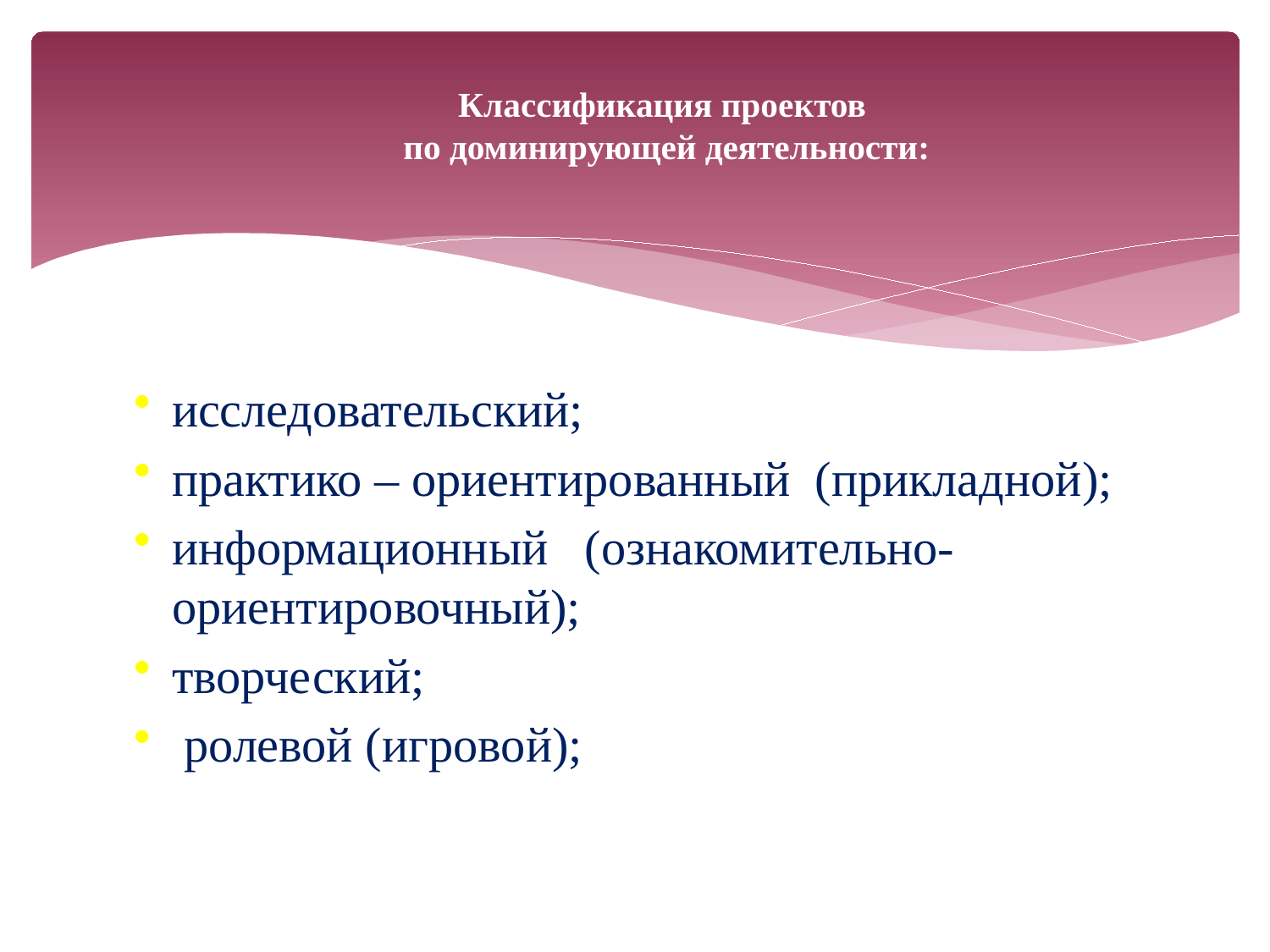

# Классификация проектов по доминирующей деятельности:
исследовательский;
практико – ориентированный  (прикладной);
информационный   (ознакомительно- ориентировочный);
творческий;
 ролевой (игровой);